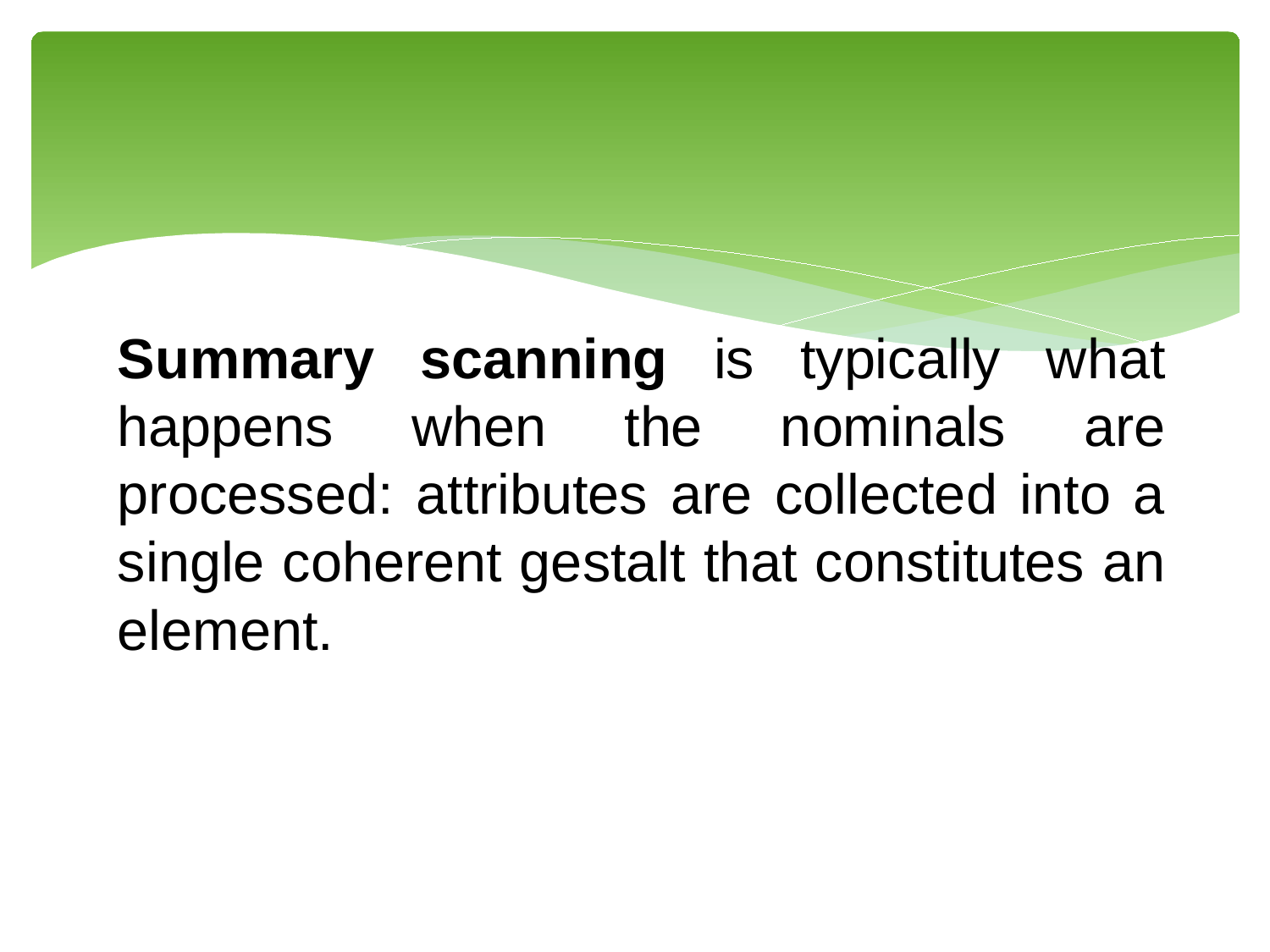

Summary scanning is typically what happens when the nominals are processed: attributes are collected into a single coherent gestalt that constitutes an element.